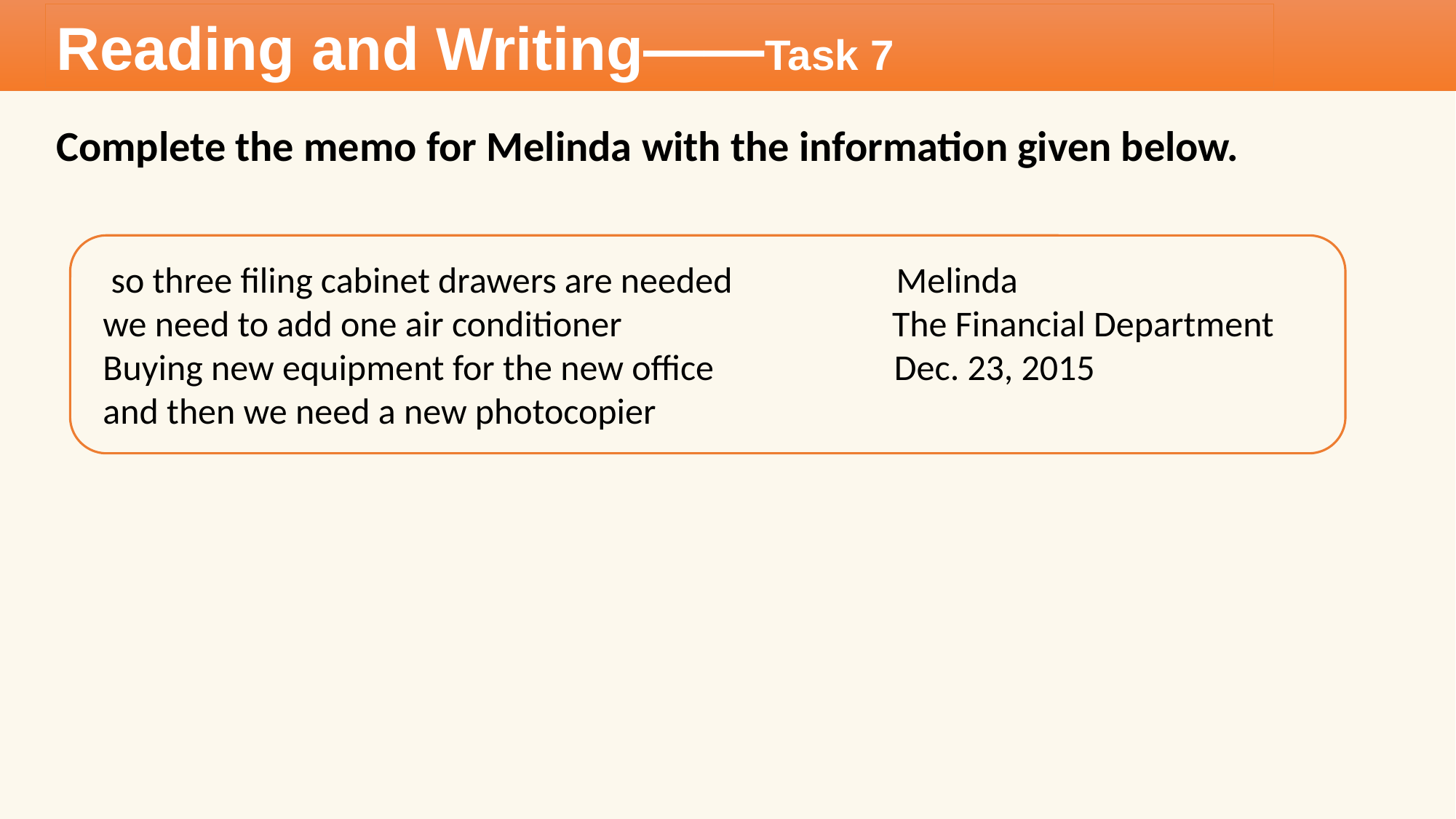

Reading and Writing——Task 7
Complete the memo for Melinda with the information given below.

 so three filing cabinet drawers are needed                    Melinda
we need to add one air conditioner                                 The Financial Department
Buying new equipment for the new office                      Dec. 23, 2015
and then we need a new photocopier